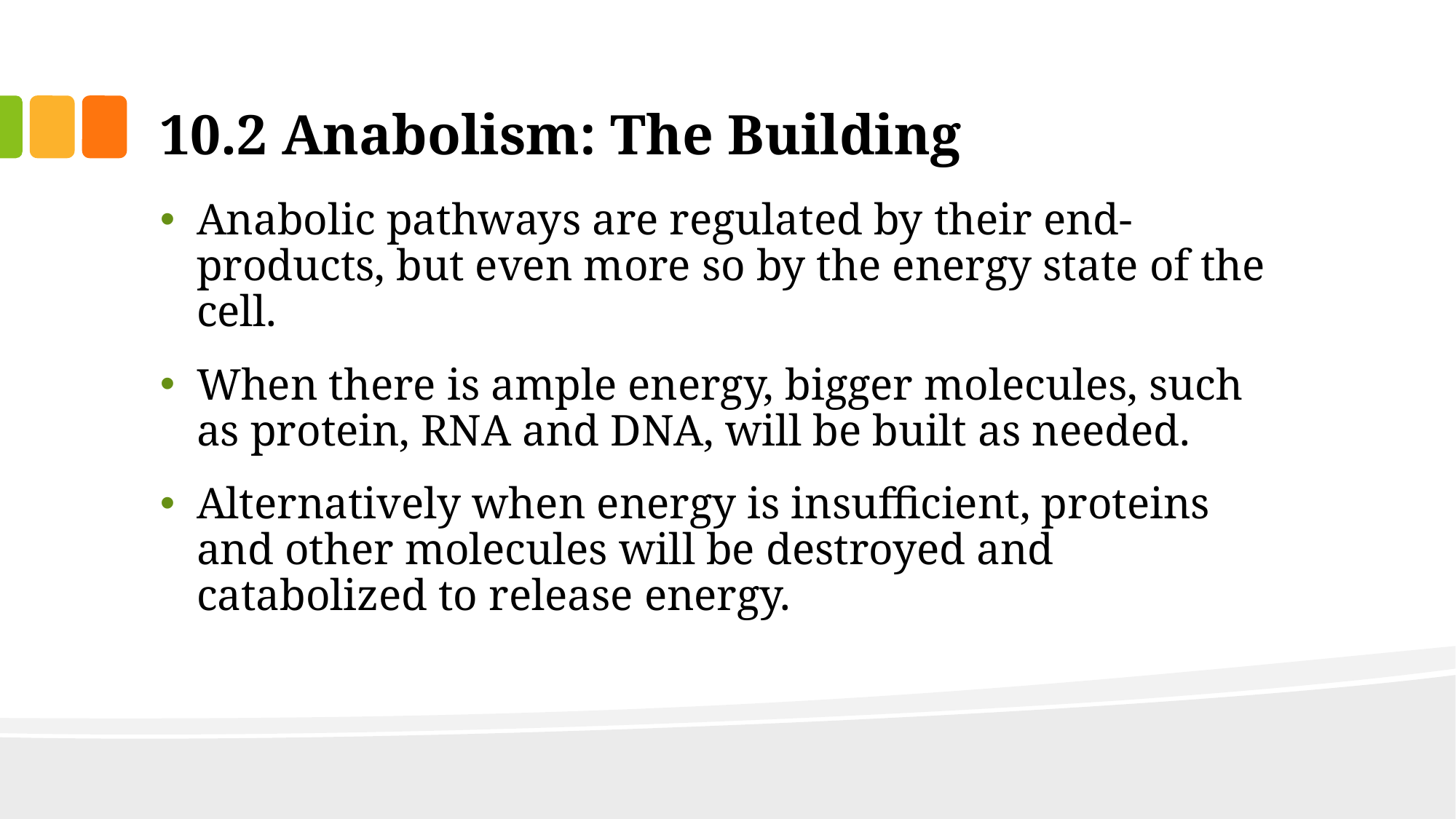

# 10.2 Anabolism: The Building
Anabolic pathways are regulated by their end-products, but even more so by the energy state of the cell.
When there is ample energy, bigger molecules, such as protein, RNA and DNA, will be built as needed.
Alternatively when energy is insufficient, proteins and other molecules will be destroyed and catabolized to release energy.